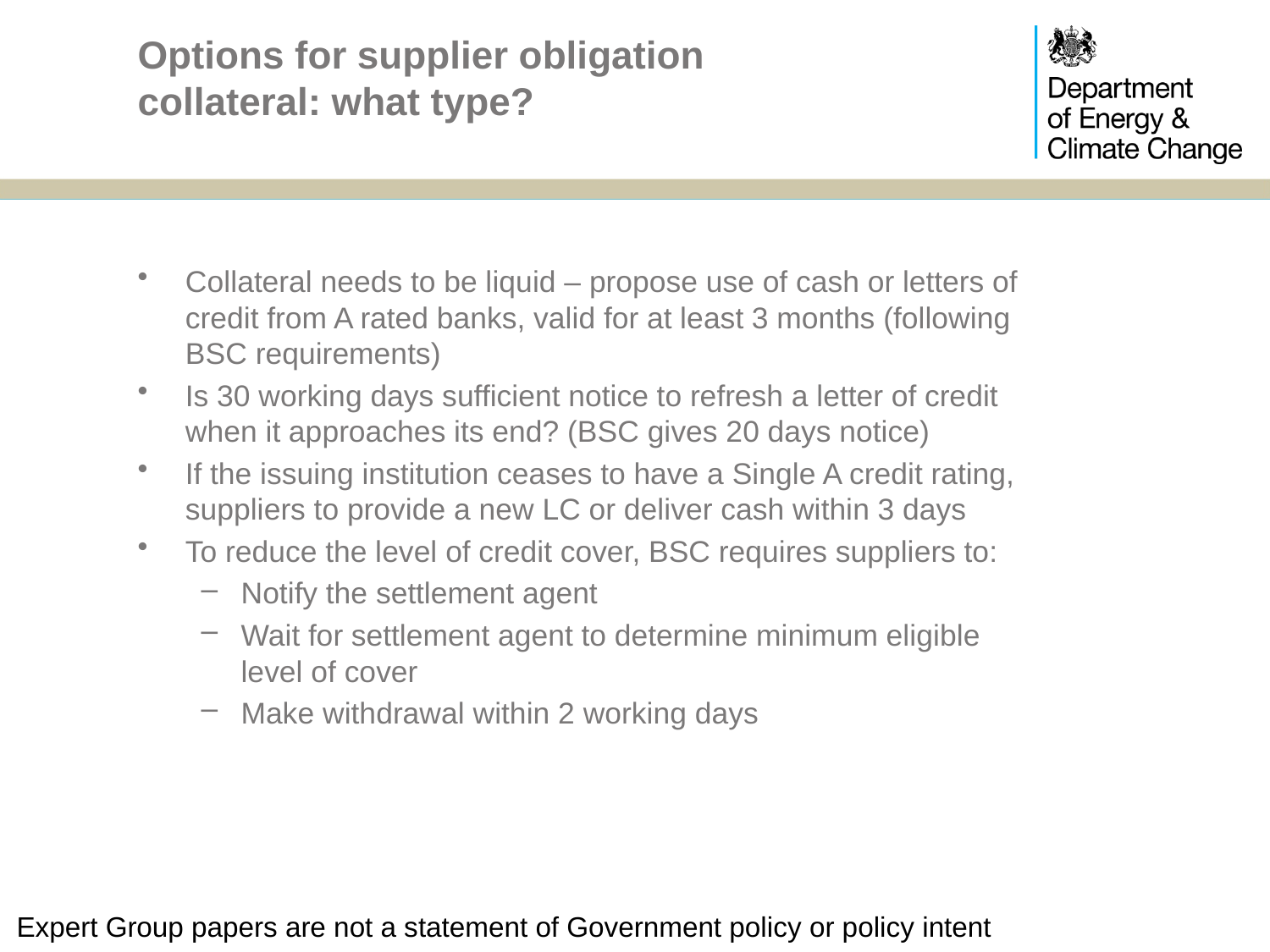

# Options for supplier obligation collateral: what type?
Collateral needs to be liquid – propose use of cash or letters of credit from A rated banks, valid for at least 3 months (following BSC requirements)
Is 30 working days sufficient notice to refresh a letter of credit when it approaches its end? (BSC gives 20 days notice)
If the issuing institution ceases to have a Single A credit rating, suppliers to provide a new LC or deliver cash within 3 days
To reduce the level of credit cover, BSC requires suppliers to:
Notify the settlement agent
Wait for settlement agent to determine minimum eligible level of cover
Make withdrawal within 2 working days

Expert Group papers are not a statement of Government policy or policy intent